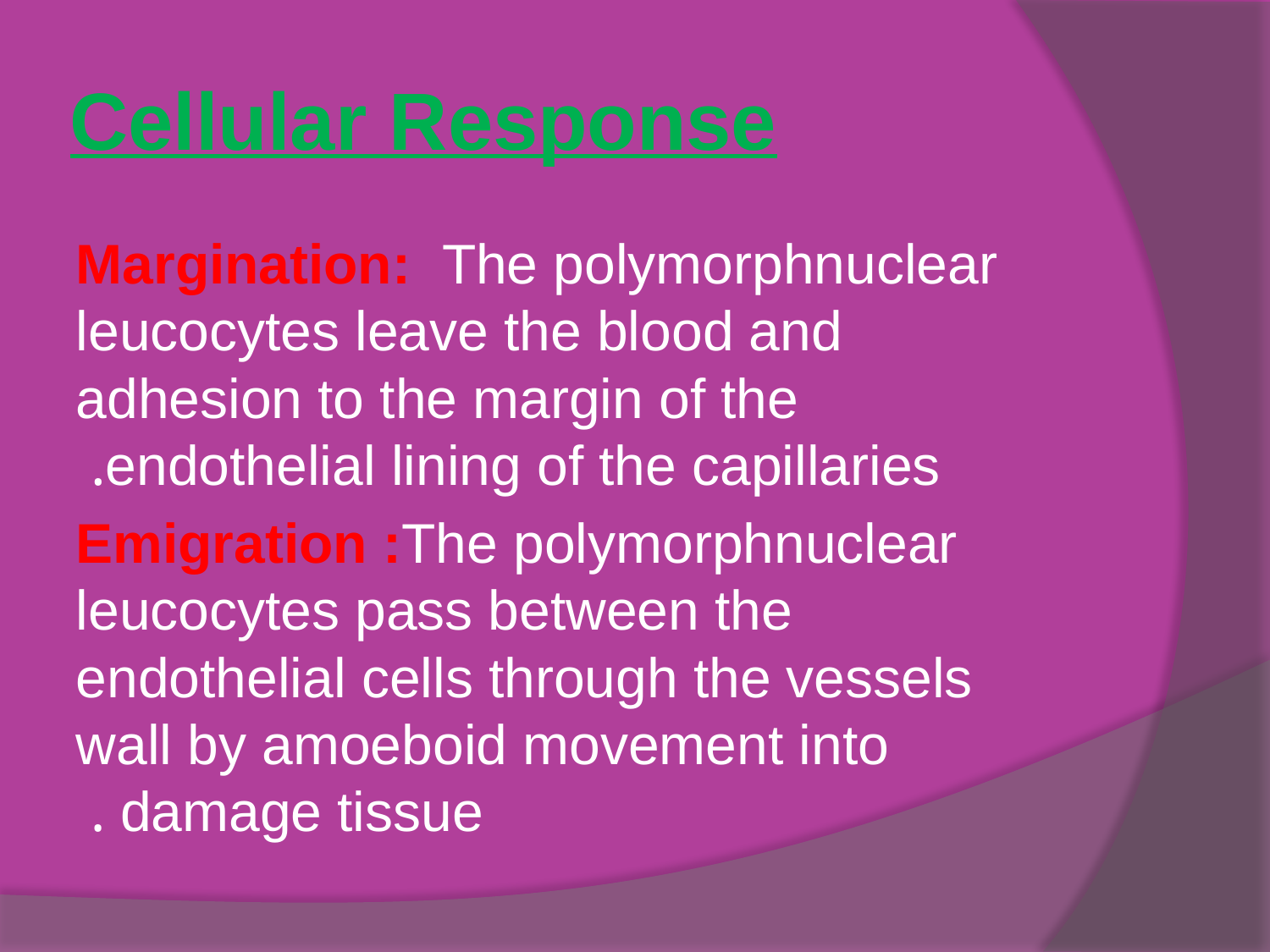

# Cellular Response
Margination:  The polymorphnuclear leucocytes leave the blood and adhesion to the margin of the endothelial lining of the capillaries.
Emigration :The polymorphnuclear leucocytes pass between the endothelial cells through the vessels wall by amoeboid movement into damage tissue .